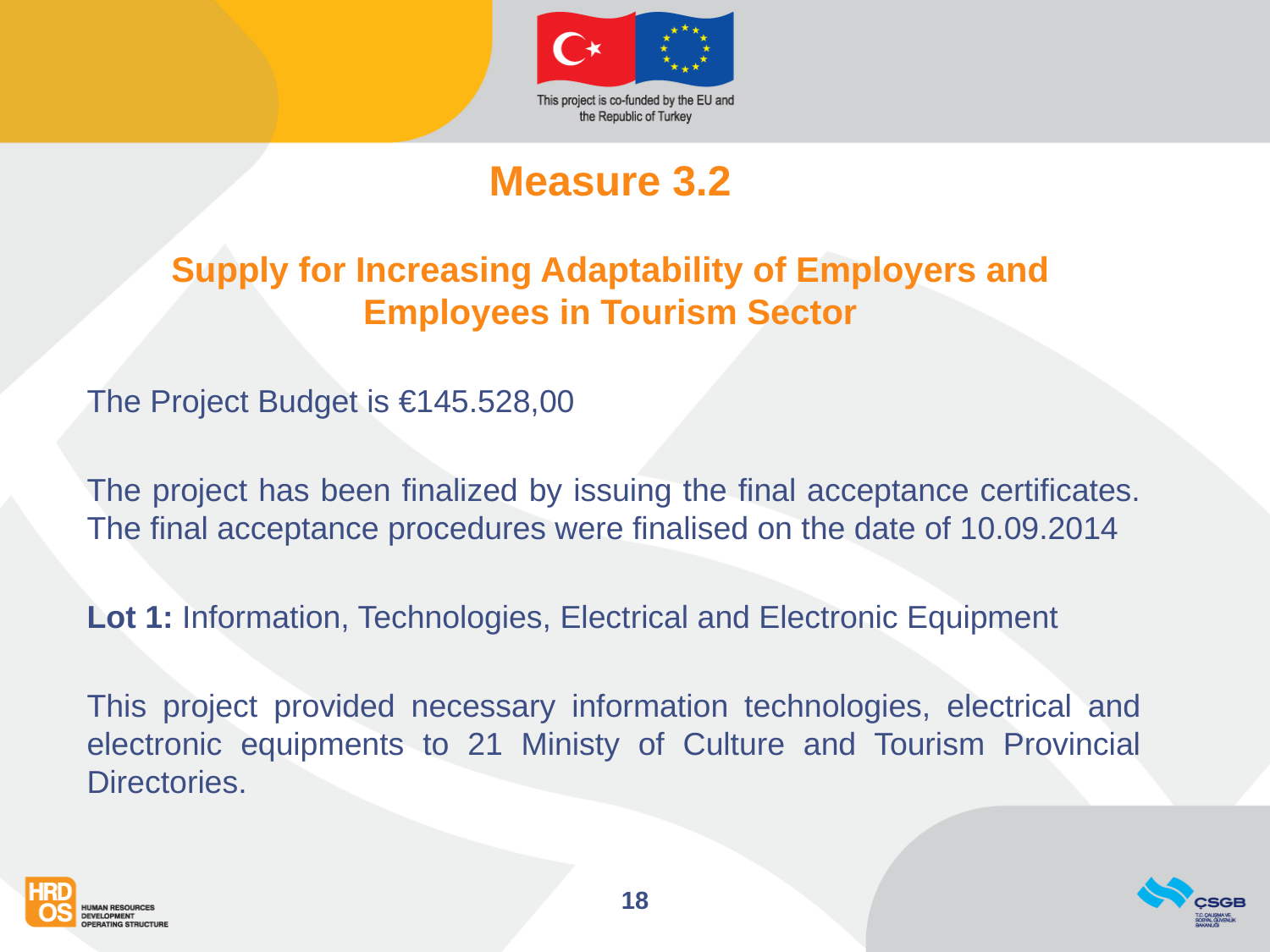

# Measure 3.2 Supply for Increasing Adaptability of Employers and Employees in Tourism Sector
The Project Budget is €145.528,00

The project has been finalized by issuing the final acceptance certificates. The final acceptance procedures were finalised on the date of 10.09.2014

Lot 1: Information, Technologies, Electrical and Electronic Equipment

This project provided necessary information technologies, electrical and electronic equipments to 21 Ministy of Culture and Tourism Provincial Directories.

18